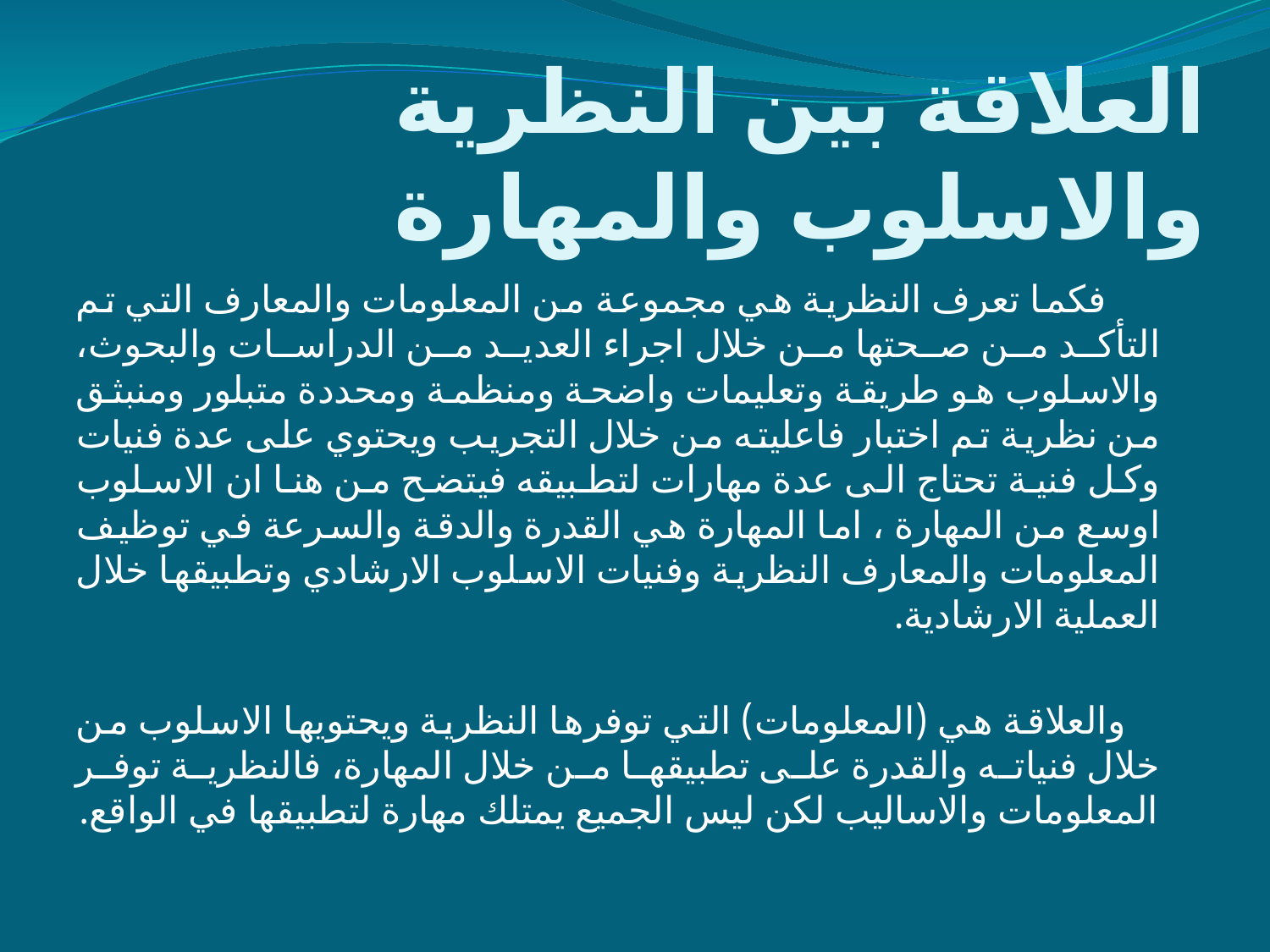

# العلاقة بين النظرية والاسلوب والمهارة
         فكما تعرف النظرية هي مجموعة من المعلومات والمعارف التي تم التأكد من صحتها من خلال اجراء العديد من الدراسات والبحوث، والاسلوب هو طريقة وتعليمات واضحة ومنظمة ومحددة متبلور ومنبثق من نظرية تم اختبار فاعليته من خلال التجريب ويحتوي على عدة فنيات وكل فنية تحتاج الى عدة مهارات لتطبيقه فيتضح من هنا ان الاسلوب اوسع من المهارة ، اما المهارة هي القدرة والدقة والسرعة في توظيف المعلومات والمعارف النظرية وفنيات الاسلوب الارشادي وتطبيقها خلال العملية الارشادية.

       والعلاقة هي (المعلومات) التي توفرها النظرية ويحتويها الاسلوب من خلال فنياته والقدرة على تطبيقها من خلال المهارة، فالنظرية توفر المعلومات والاساليب لكن ليس الجميع يمتلك مهارة لتطبيقها في الواقع.